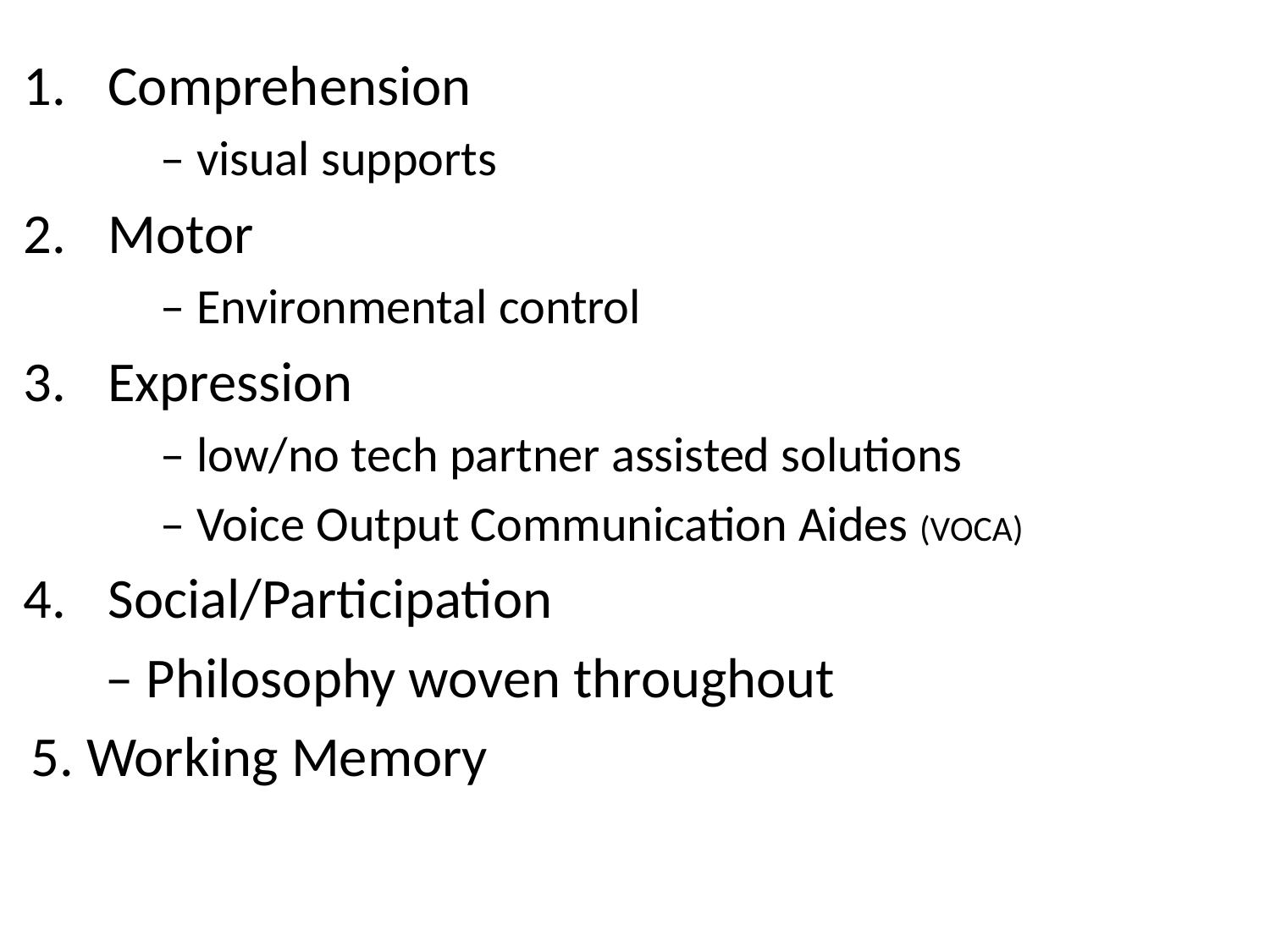

Comprehension
	– visual supports
Motor
	– Environmental control
Expression
	– low/no tech partner assisted solutions
	– Voice Output Communication Aides (VOCA)
Social/Participation
	– Philosophy woven throughout
5. Working Memory